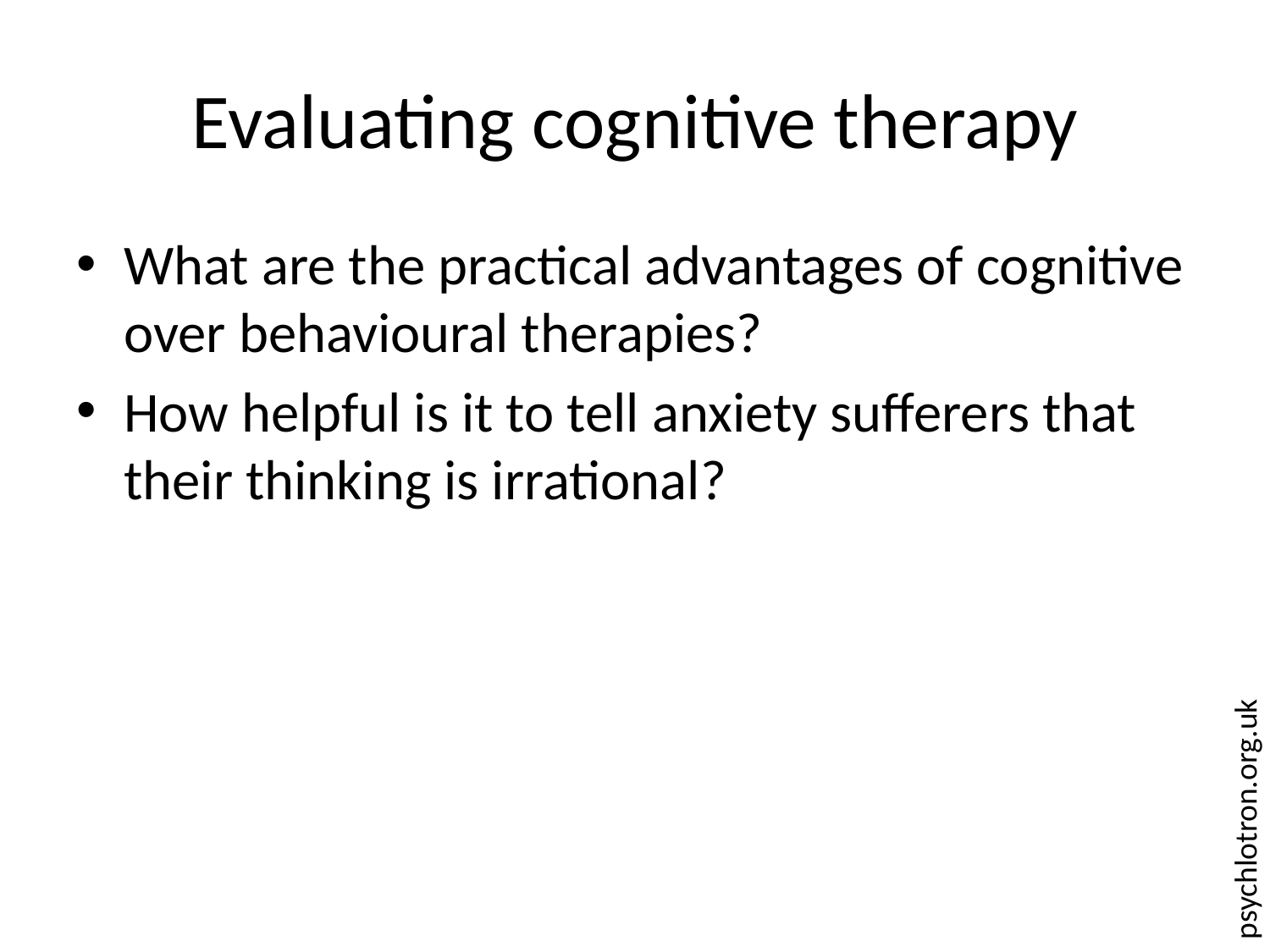

# Evaluating cognitive therapy
What are the practical advantages of cognitive over behavioural therapies?
How helpful is it to tell anxiety sufferers that their thinking is irrational?